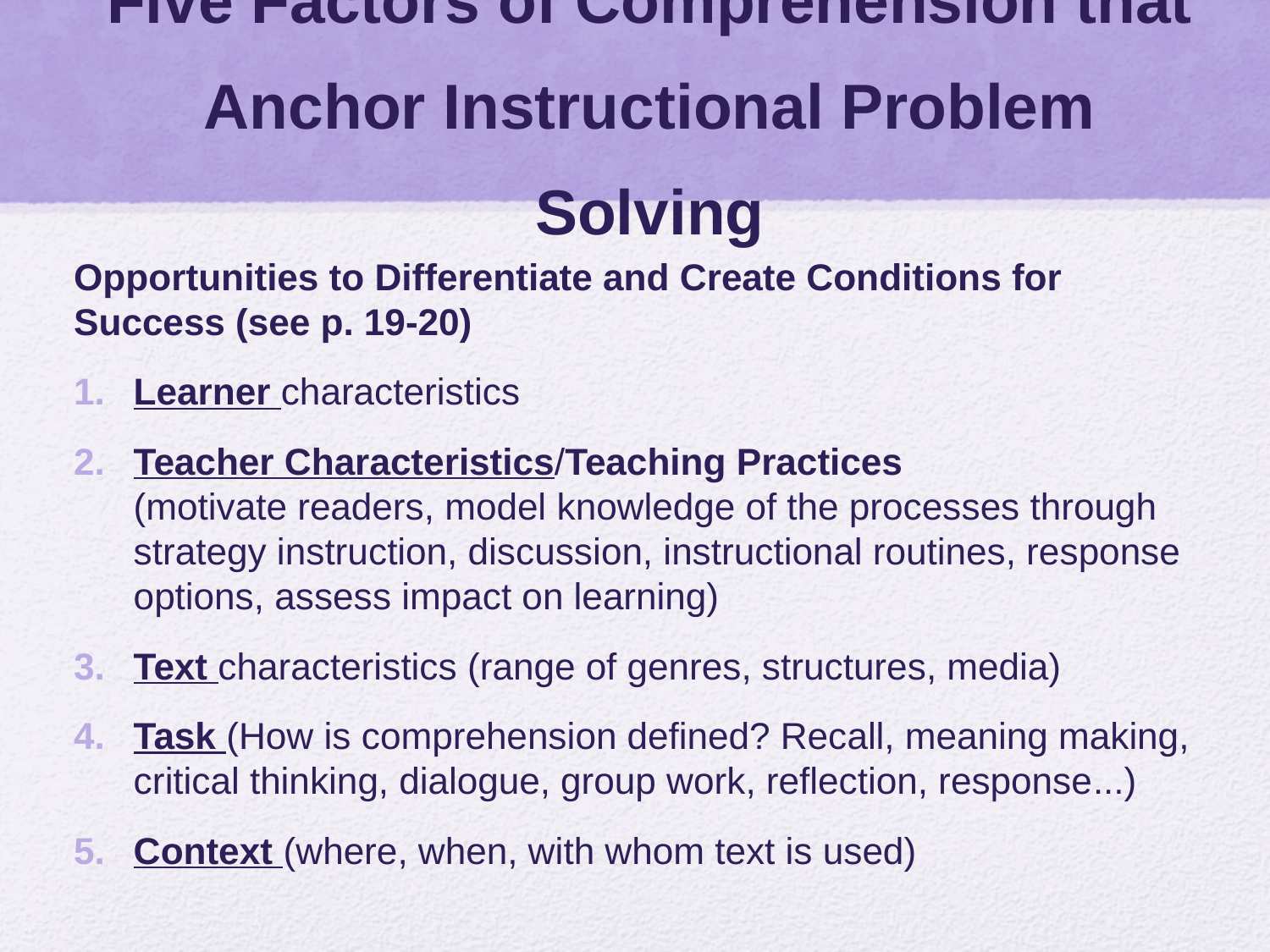

# Five Factors of Comprehension that Anchor Instructional Problem Solving
Opportunities to Differentiate and Create Conditions for Success (see p. 19-20)
Learner characteristics
Teacher Characteristics/Teaching Practices
(motivate readers, model knowledge of the processes through strategy instruction, discussion, instructional routines, response options, assess impact on learning)
Text characteristics (range of genres, structures, media)
Task (How is comprehension defined? Recall, meaning making, critical thinking, dialogue, group work, reflection, response...)
Context (where, when, with whom text is used)